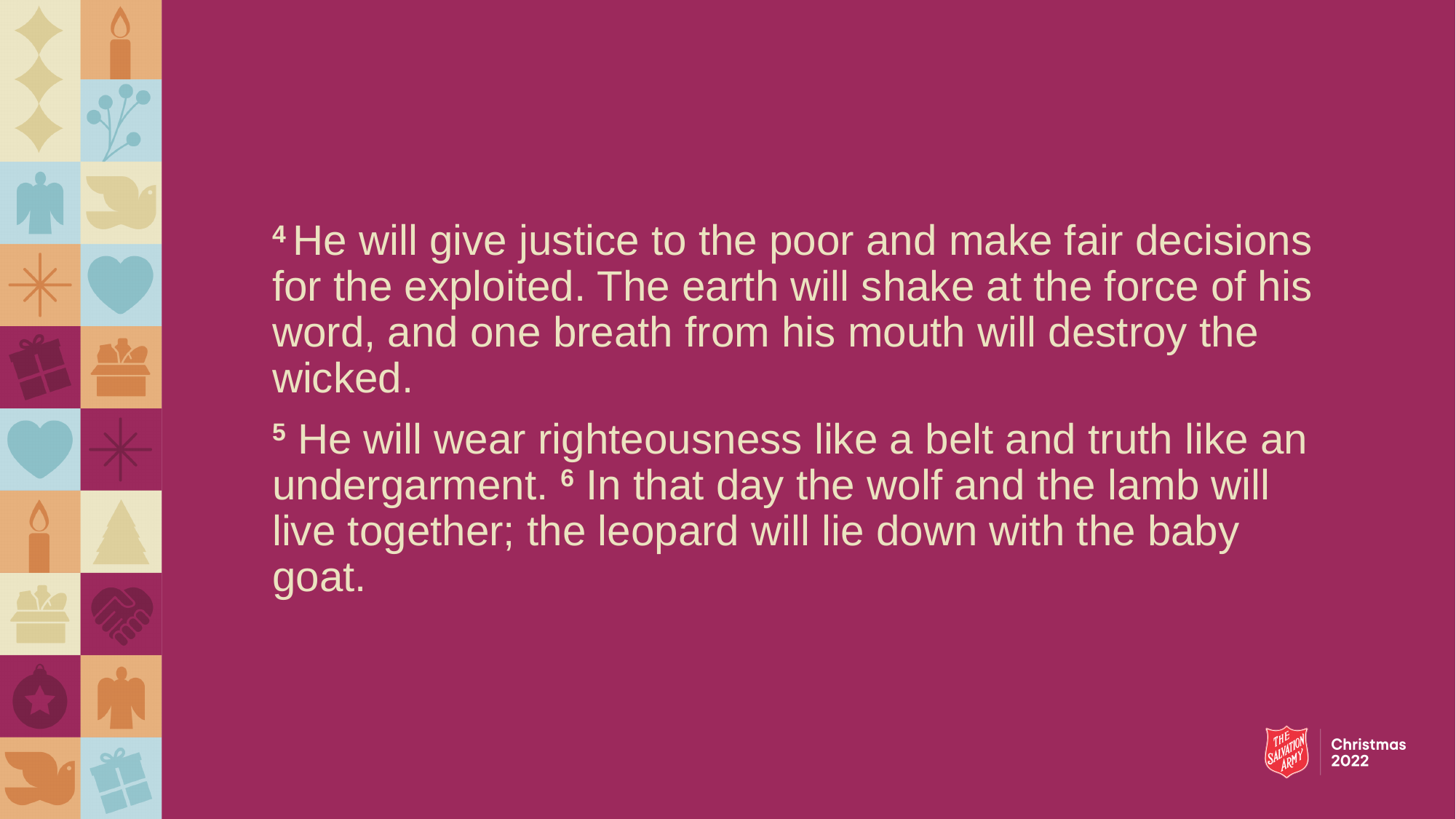

4 He will give justice to the poor and make fair decisions for the exploited. The earth will shake at the force of his word, and one breath from his mouth will destroy the wicked.
5 He will wear righteousness like a belt and truth like an undergarment. 6 In that day the wolf and the lamb will live together; the leopard will lie down with the baby goat.